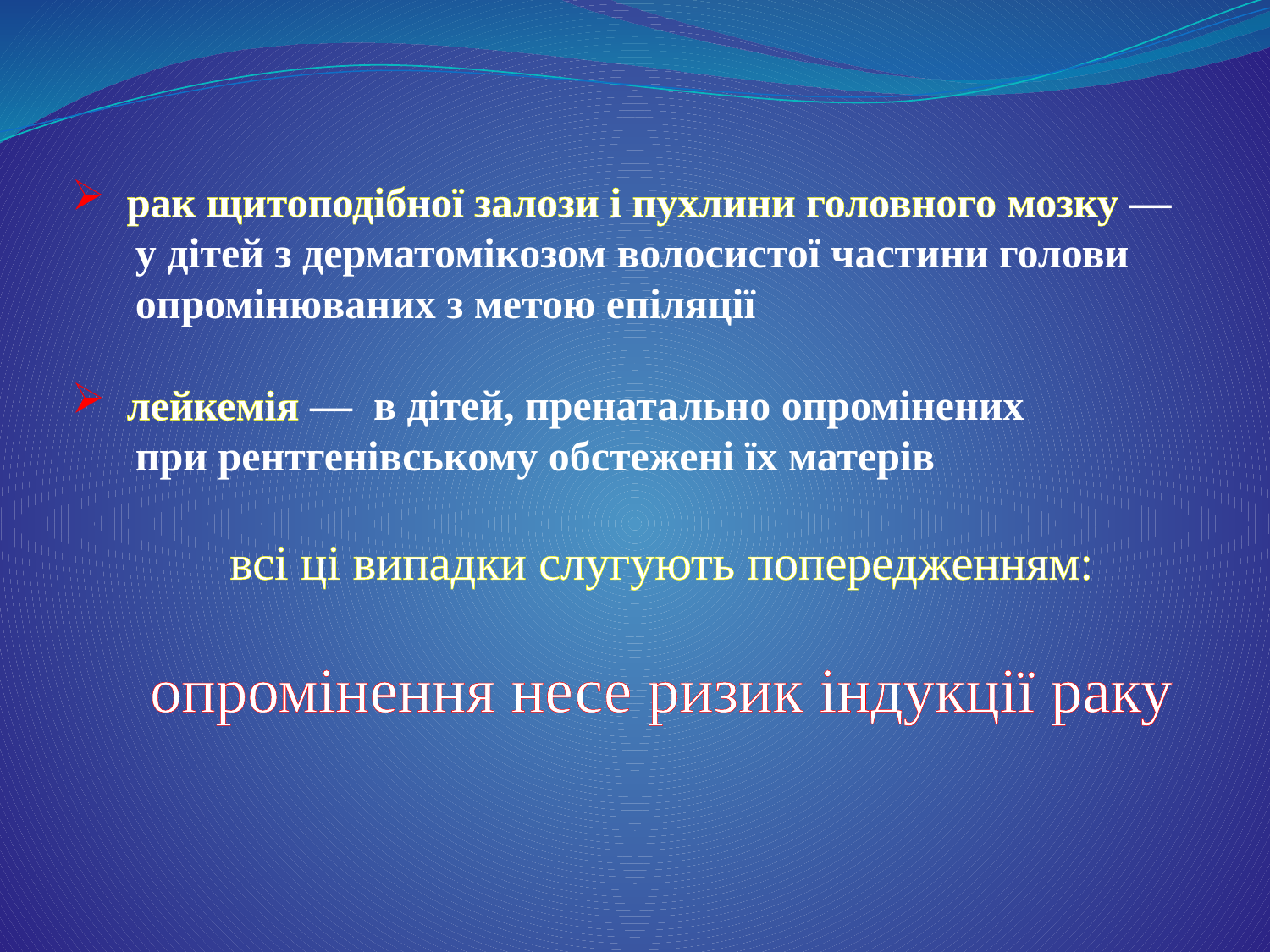

рак щитоподібної залози і пухлини головного мозку ―
у дітей з дерматомікозом волосистої частини голови опромінюваних з метою епіляції

  лейкемія ―  в дітей, пренатально опромінених
при рентгенівському обстежені їх матерів

всі ці випадки слугують попередженням:

опромінення несе ризик індукції раку